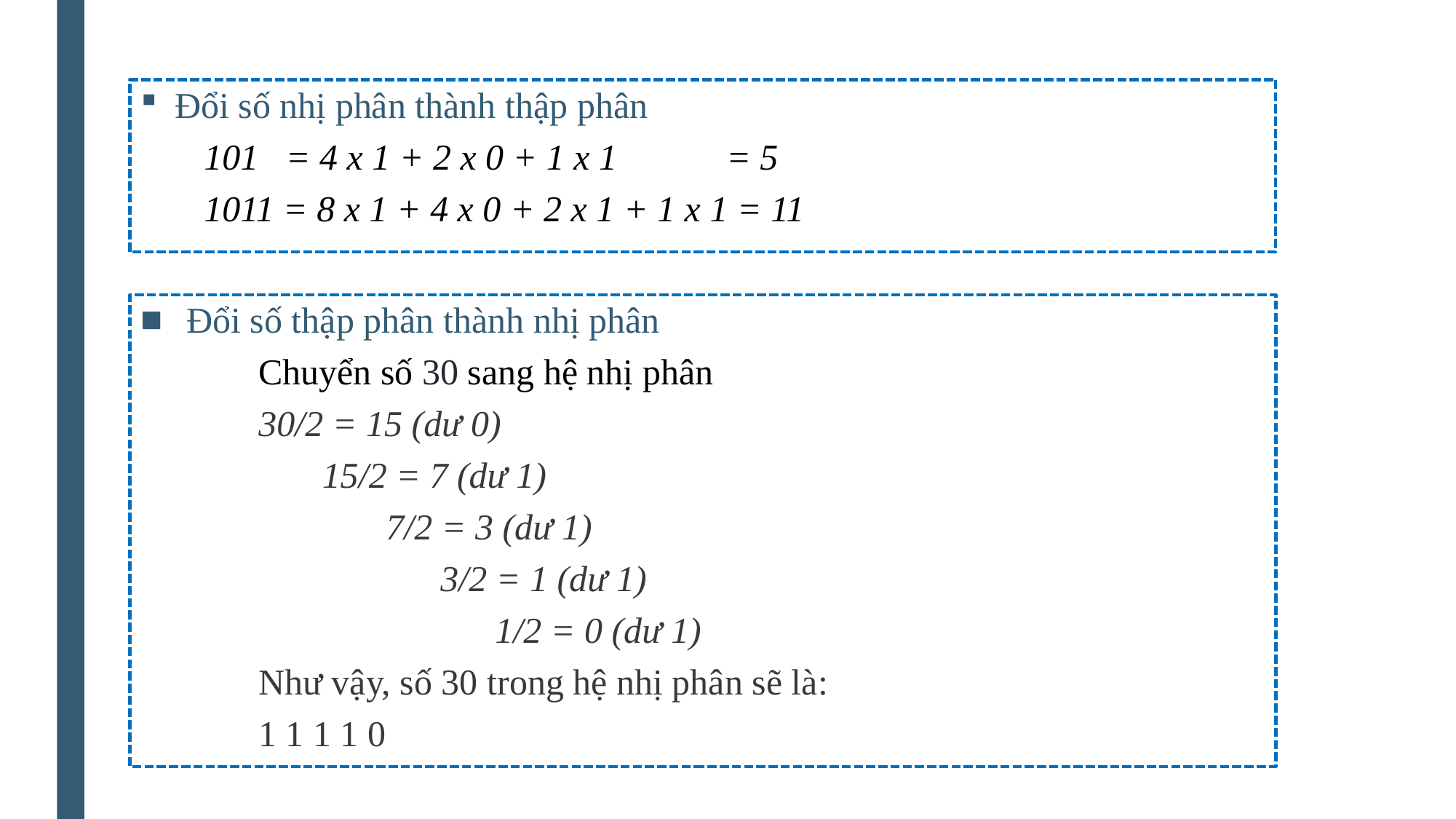

Đổi số nhị phân thành thập phân
101   = 4 x 1 + 2 x 0 + 1 x 1            = 5
1011 = 8 x 1 + 4 x 0 + 2 x 1 + 1 x 1 = 11
Đổi số thập phân thành nhị phân
Chuyển số 30 sang hệ nhị phân
30/2 = 15 (dư 0)
       15/2 = 7 (dư 1)
              7/2 = 3 (dư 1)
                    3/2 = 1 (dư 1)
                          1/2 = 0 (dư 1)
Như vậy, số 30 trong hệ nhị phân sẽ là:
1 1 1 1 0